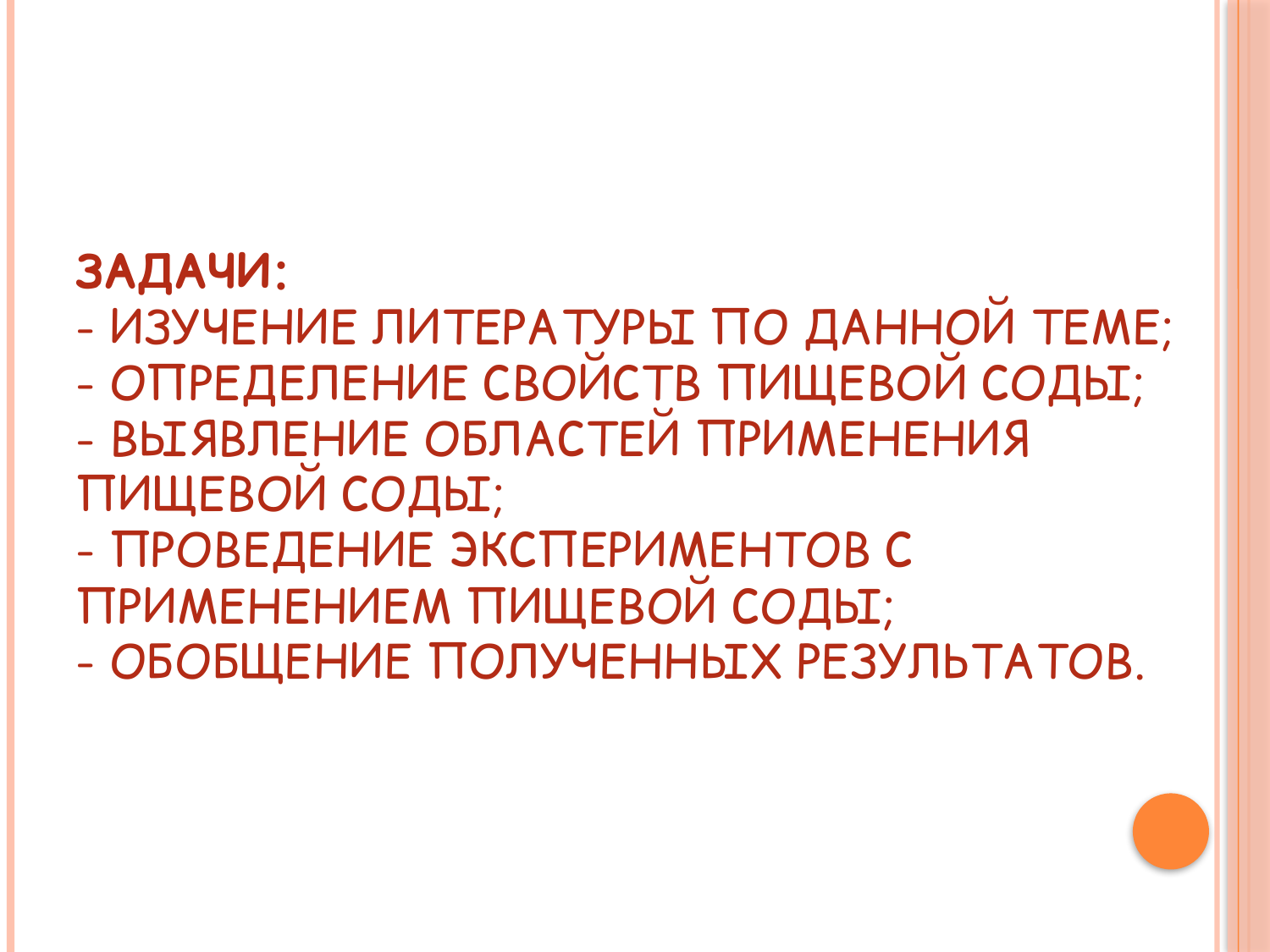

# Задачи: - изучение литературы по данной теме; - определение свойств пищевой соды; - выявление областей применения пищевой соды; - проведение экспериментов с применением пищевой соды; - обобщение полученных результатов.